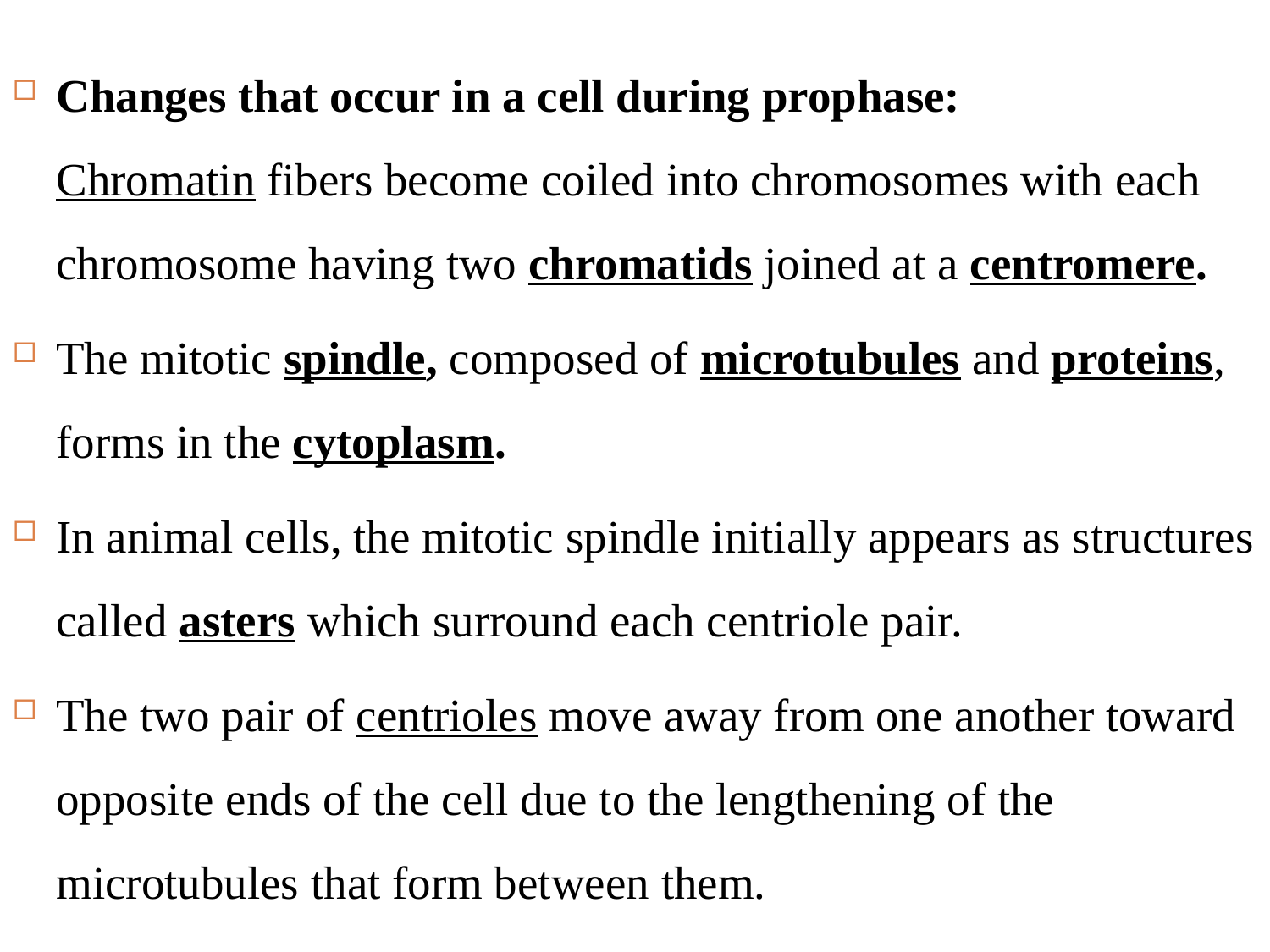

Changes that occur in a cell during prophase:
Chromatin fibers become coiled into chromosomes with each chromosome having two chromatids joined at a centromere.
The mitotic spindle, composed of microtubules and proteins, forms in the cytoplasm.
In animal cells, the mitotic spindle initially appears as structures called asters which surround each centriole pair.
The two pair of centrioles move away from one another toward opposite ends of the cell due to the lengthening of the microtubules that form between them.